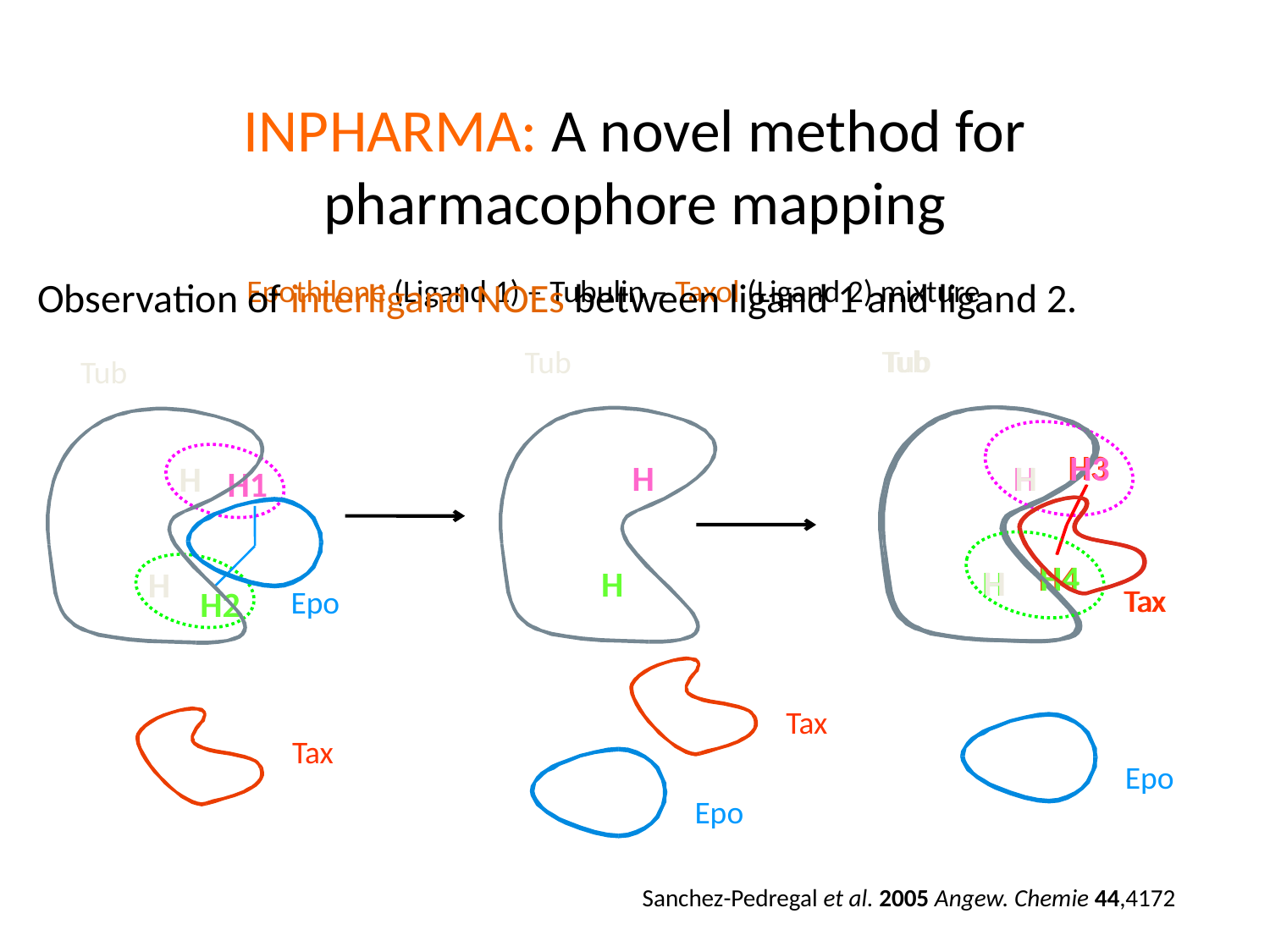

# INPHARMA: A novel method for pharmacophore mapping
Epothilone (Ligand 1) – Tubulin – Taxol (Ligand 2) mixture
Observation of interligand NOEs between ligand 1 and ligand 2.
Tub

H3
H

H4
H

Tax

Epo
Tub

H3
H

H4
H

Tax
Tub

H
H

Tax

Epo

Tub

H
H1

H
H2
Epo

Tax

Sanchez-Pedregal et al. 2005 Angew. Chemie 44,4172